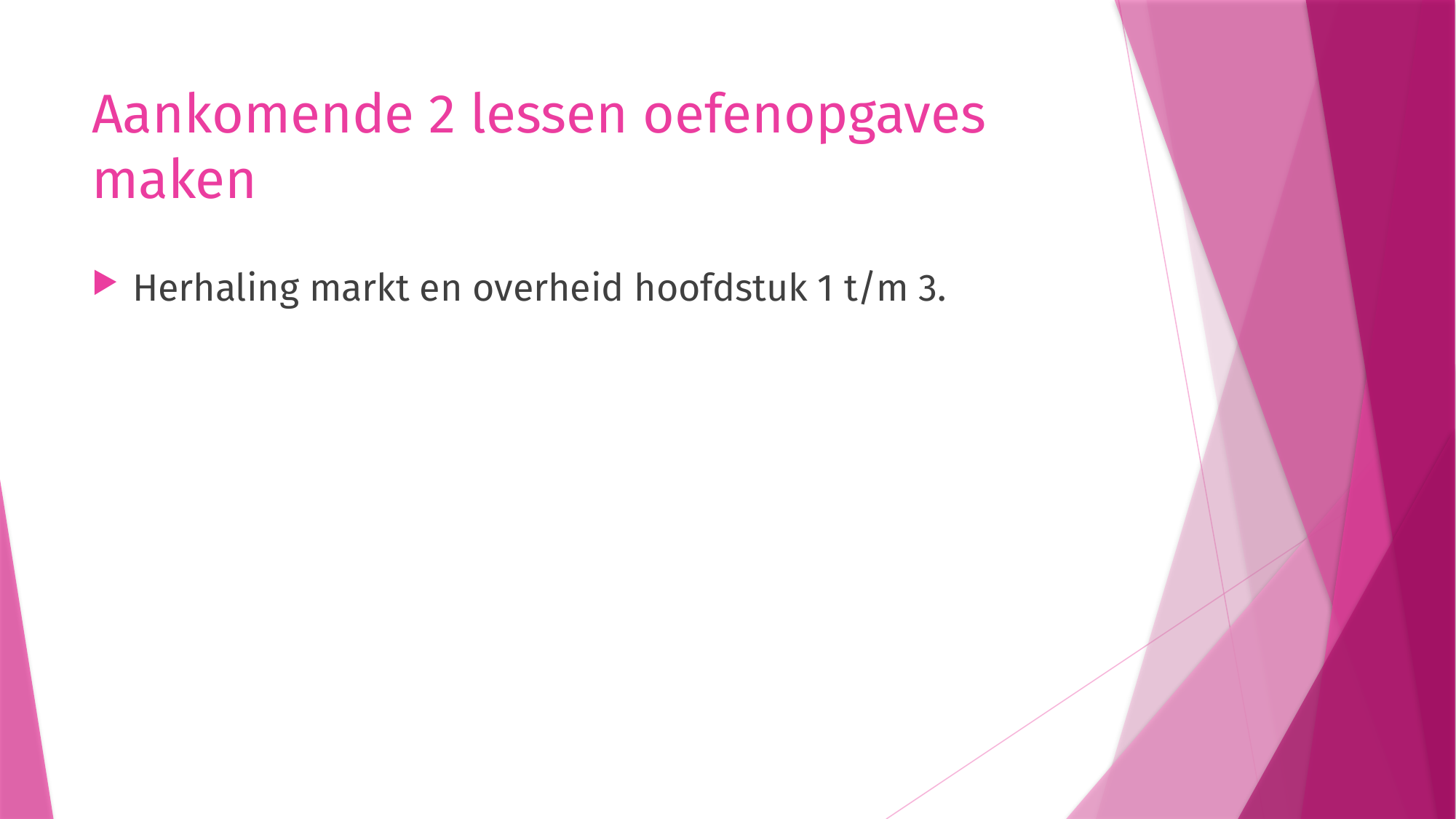

# Aankomende 2 lessen oefenopgaves maken
Herhaling markt en overheid hoofdstuk 1 t/m 3.